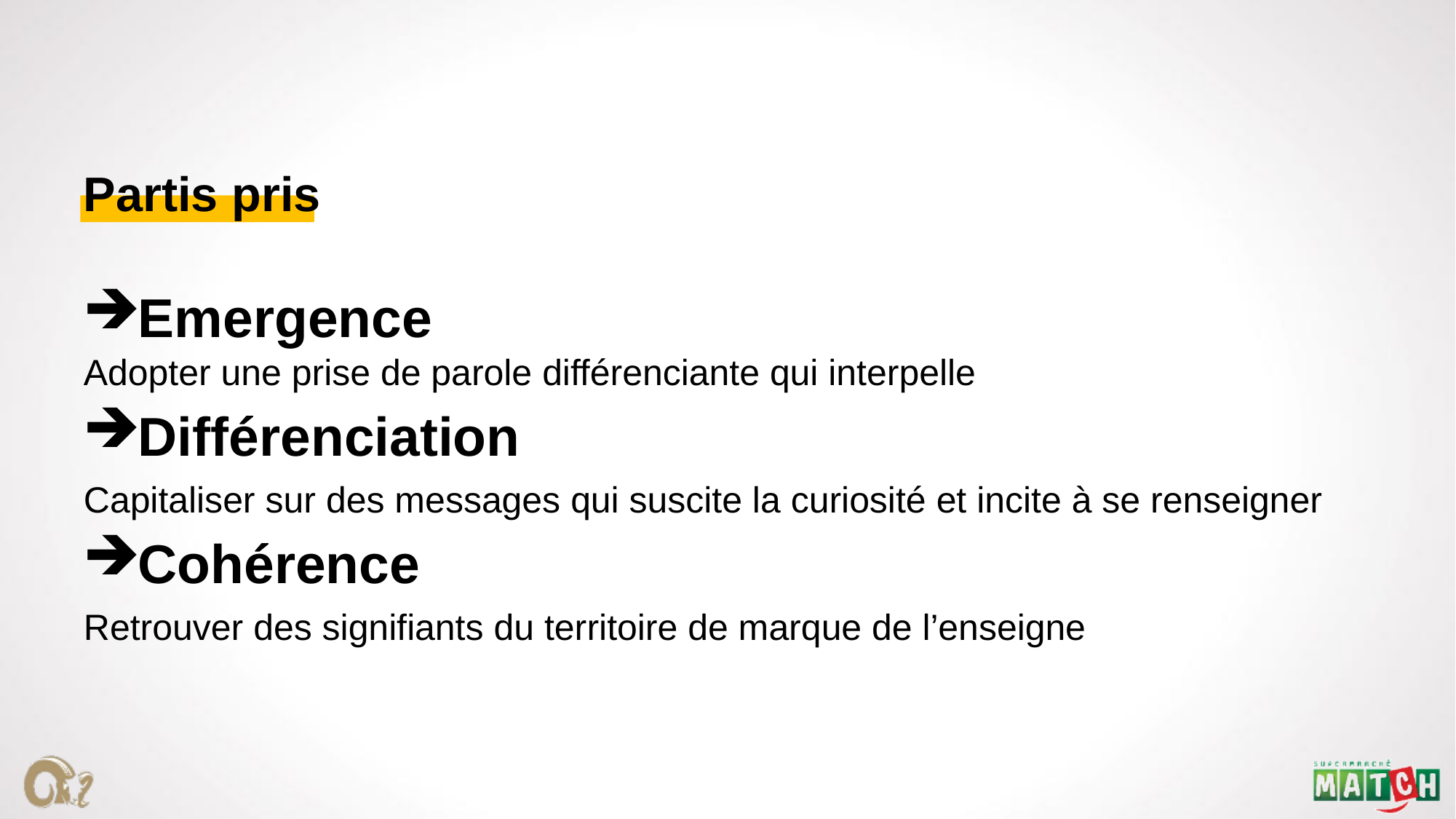

Partis pris

Emergence
Adopter une prise de parole différenciante qui interpelle
Différenciation
Capitaliser sur des messages qui suscite la curiosité et incite à se renseigner
Cohérence
Retrouver des signifiants du territoire de marque de l’enseigne